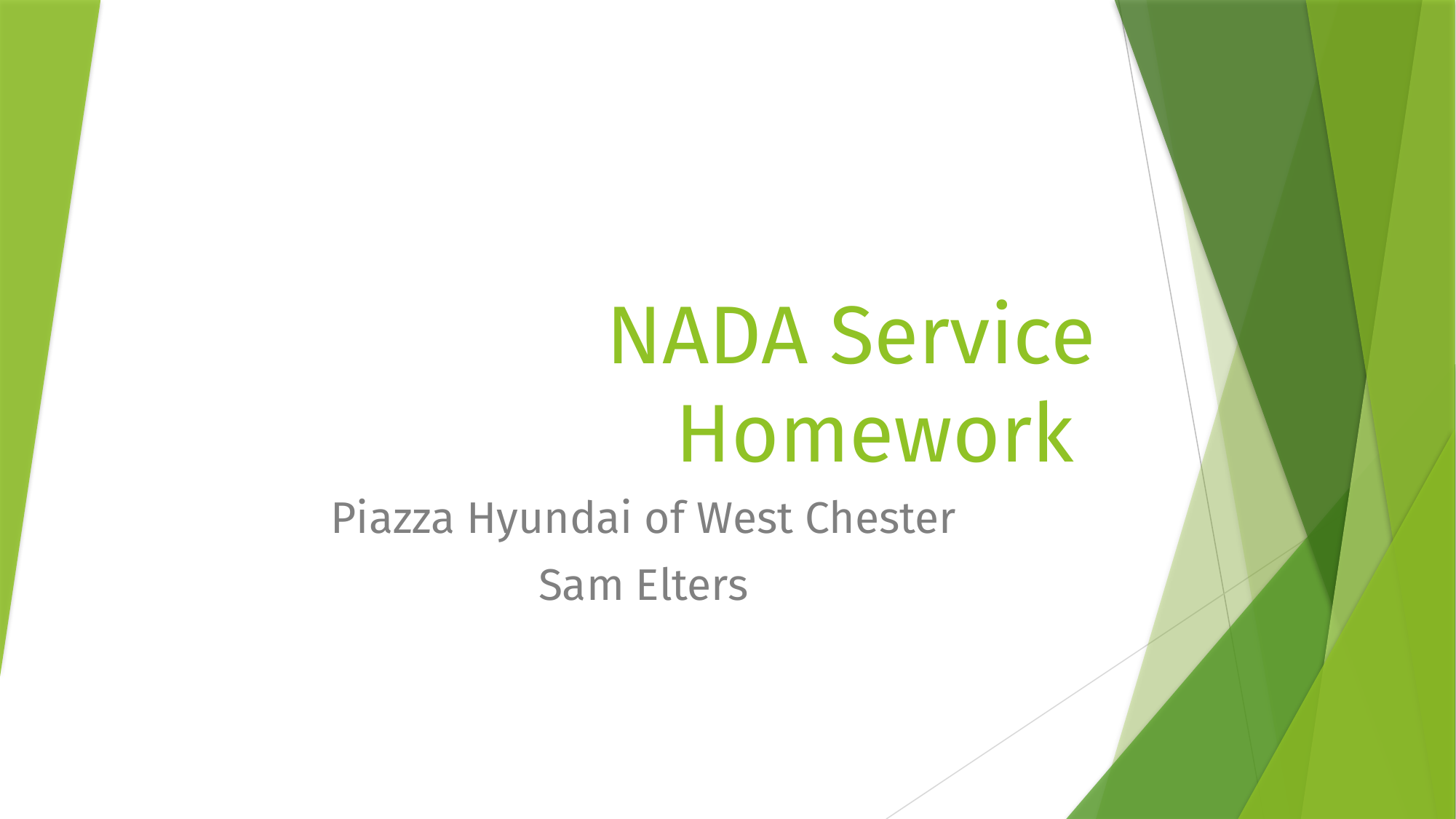

# NADA Service Homework
Piazza Hyundai of West Chester
Sam Elters